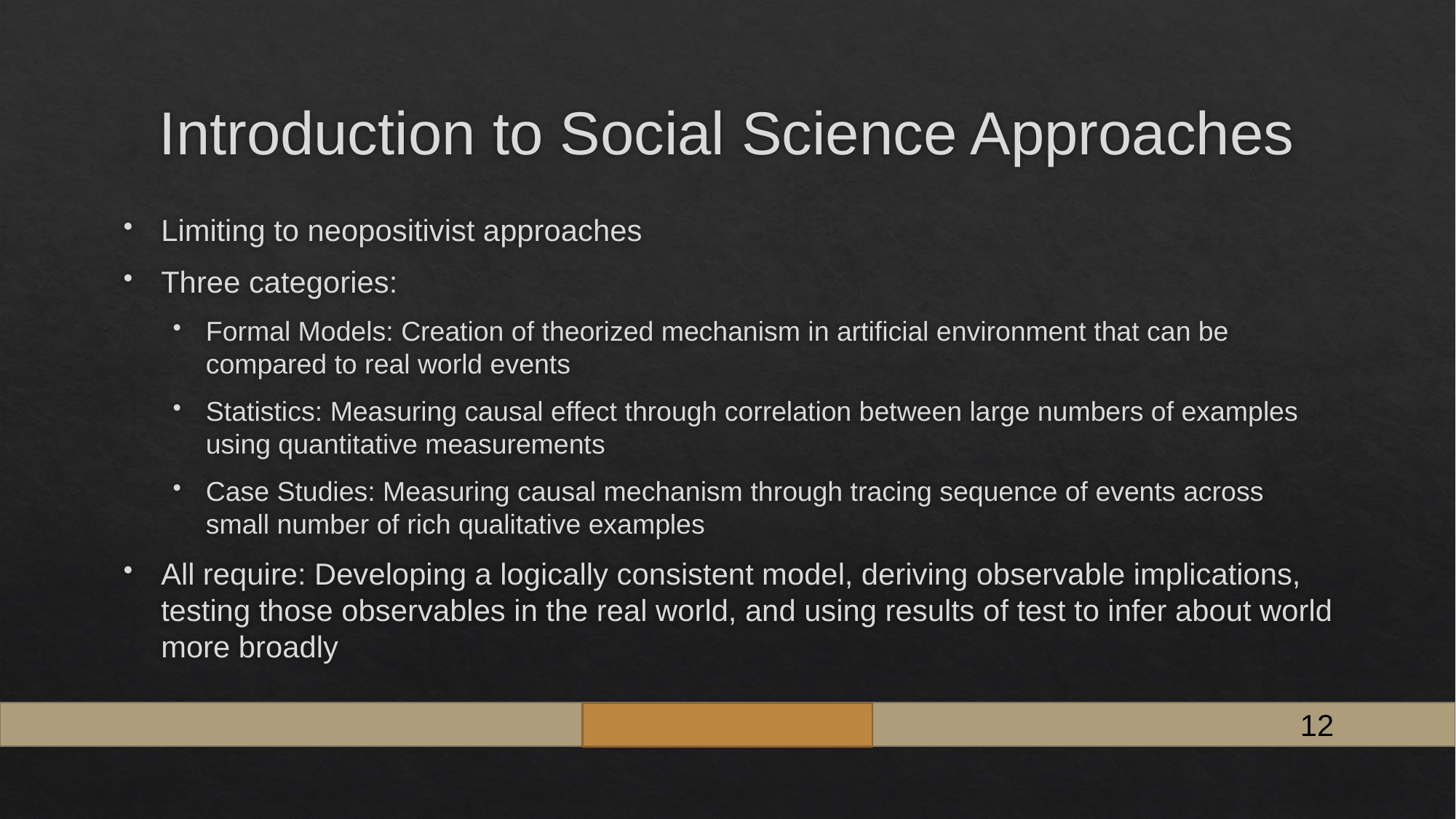

# Introduction to Social Science Approaches
Limiting to neopositivist approaches
Three categories:
Formal Models: Creation of theorized mechanism in artificial environment that can be compared to real world events
Statistics: Measuring causal effect through correlation between large numbers of examples using quantitative measurements
Case Studies: Measuring causal mechanism through tracing sequence of events across small number of rich qualitative examples
All require: Developing a logically consistent model, deriving observable implications, testing those observables in the real world, and using results of test to infer about world more broadly
12